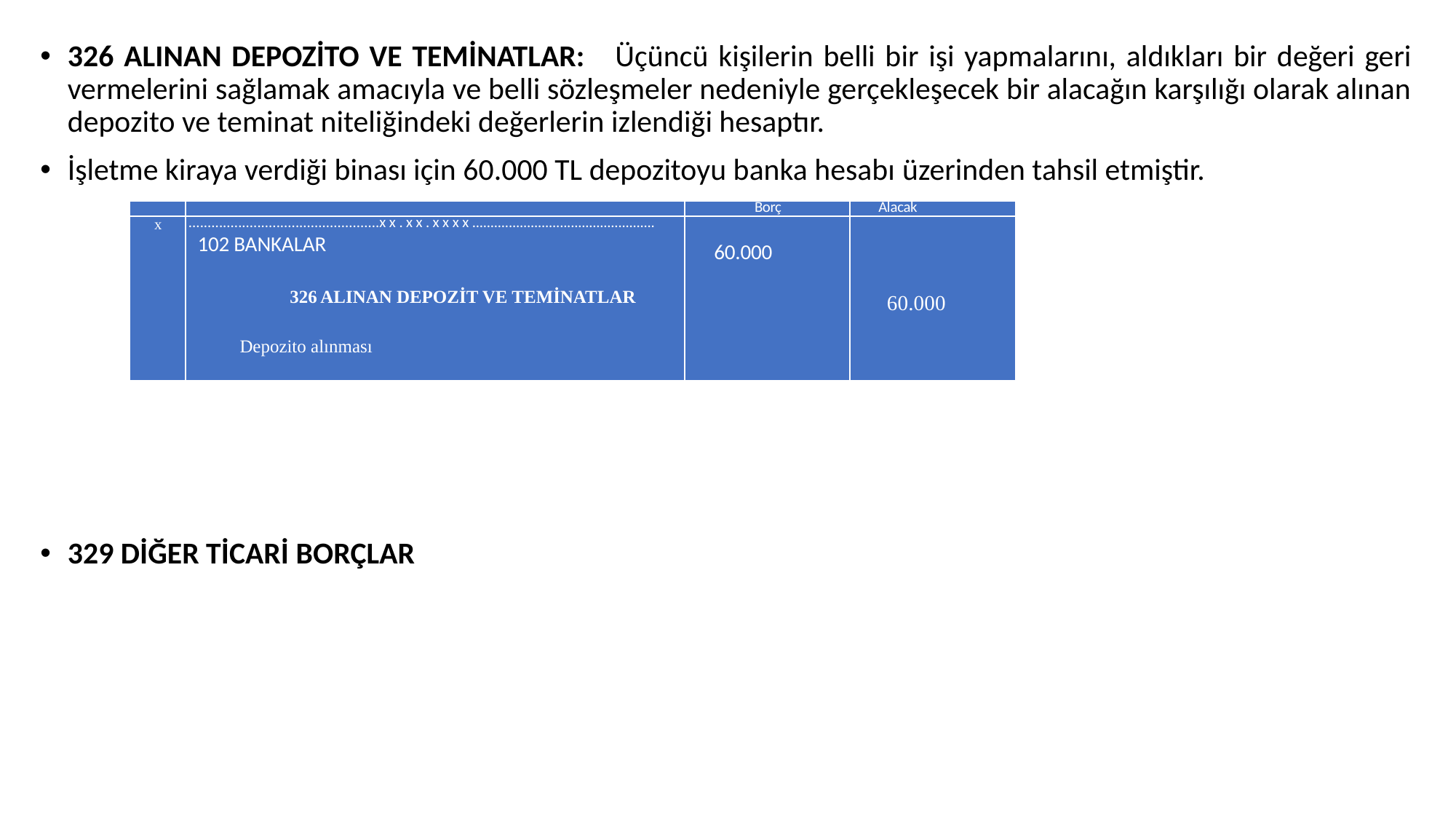

326 ALINAN DEPOZİTO VE TEMİNATLAR:   Üçüncü kişilerin belli bir işi yapmalarını, aldıkları bir değeri geri vermelerini sağlamak amacıyla ve belli sözleşmeler nedeniyle gerçekleşecek bir alacağın karşılığı olarak alınan depozito ve teminat niteliğindeki değerlerin izlendiği hesaptır.
İşletme kiraya verdiği binası için 60.000 TL depozitoyu banka hesabı üzerinden tahsil etmiştir.

329 DİĞER TİCARİ BORÇLAR
|  |  | Borç | Alacak |
| --- | --- | --- | --- |
| x | ..................................................xx.xx.xxxx.................................................. 102 BANKALAR 326 ALINAN DEPOZİT VE TEMİNATLAR Depozito alınması | 60.000 | 60.000 |